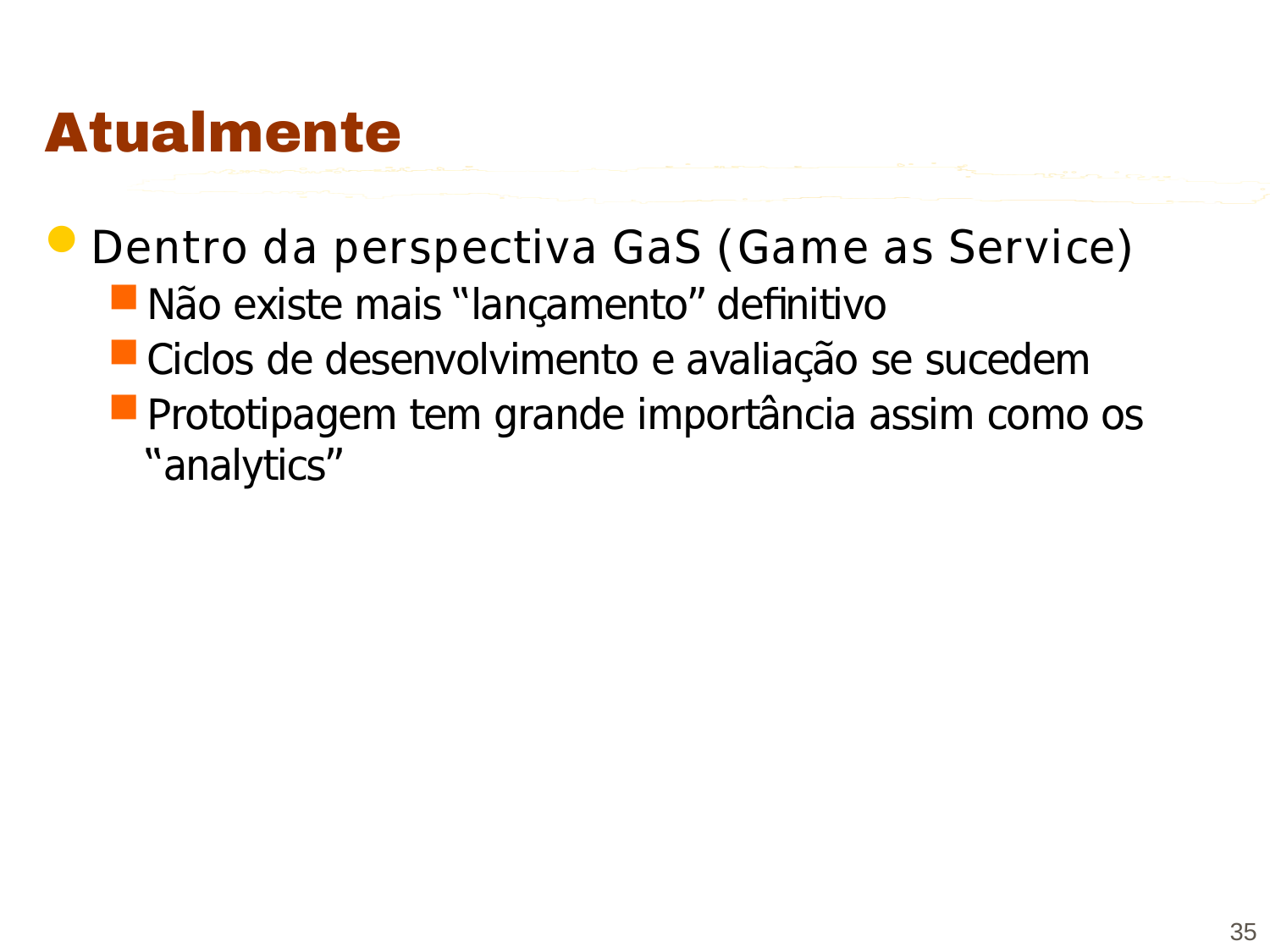

# Atualmente
Dentro da perspectiva GaS (Game as Service)
Não existe mais “lançamento” definitivo
Ciclos de desenvolvimento e avaliação se sucedem
Prototipagem tem grande importância assim como os “analytics”
35